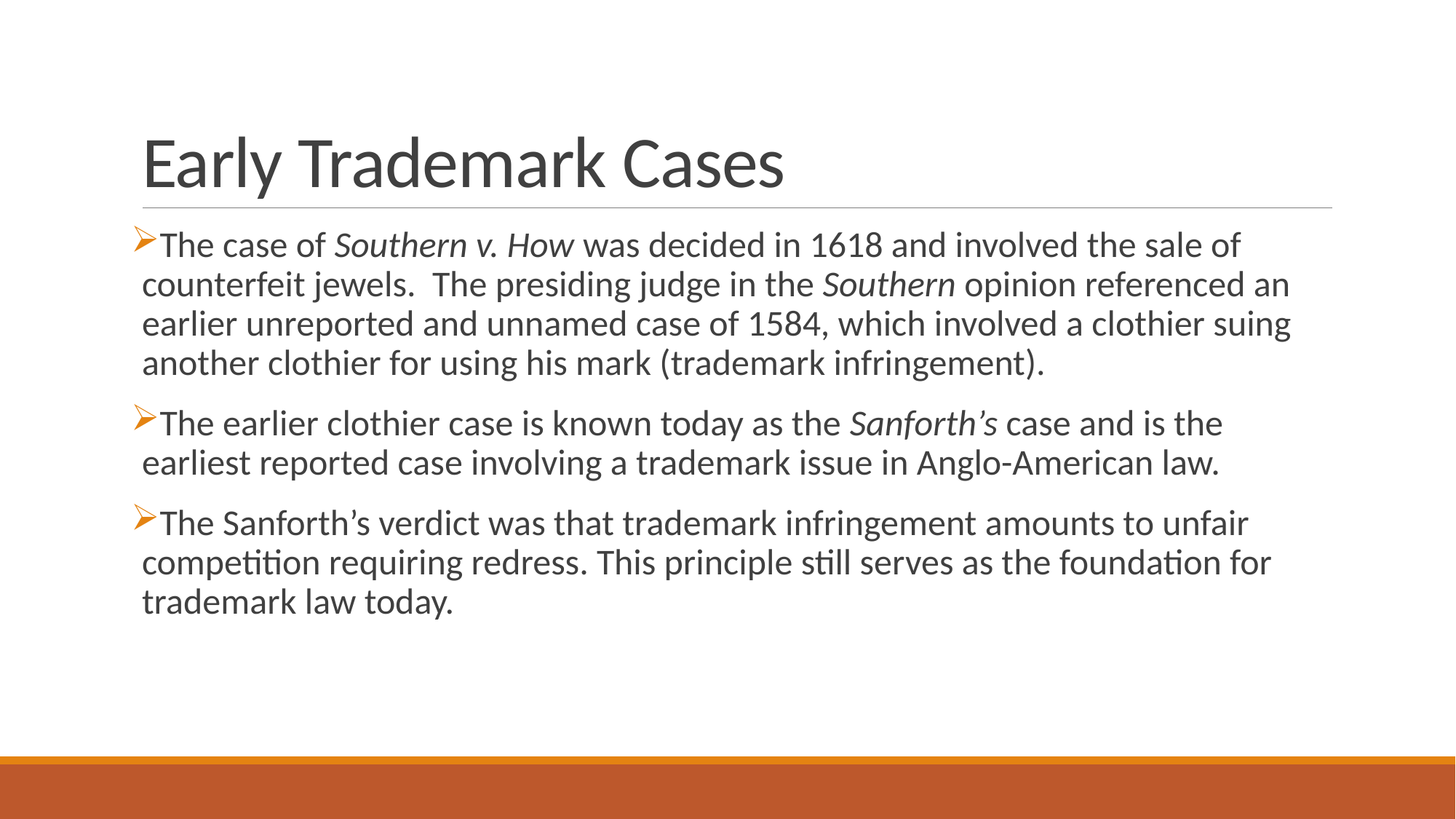

# Early Trademark Cases
The case of Southern v. How was decided in 1618 and involved the sale of counterfeit jewels.  The presiding judge in the Southern opinion referenced an earlier unreported and unnamed case of 1584, which involved a clothier suing another clothier for using his mark (trademark infringement).
The earlier clothier case is known today as the Sanforth’s case and is the earliest reported case involving a trademark issue in Anglo-American law.
The Sanforth’s verdict was that trademark infringement amounts to unfair competition requiring redress. This principle still serves as the foundation for trademark law today.